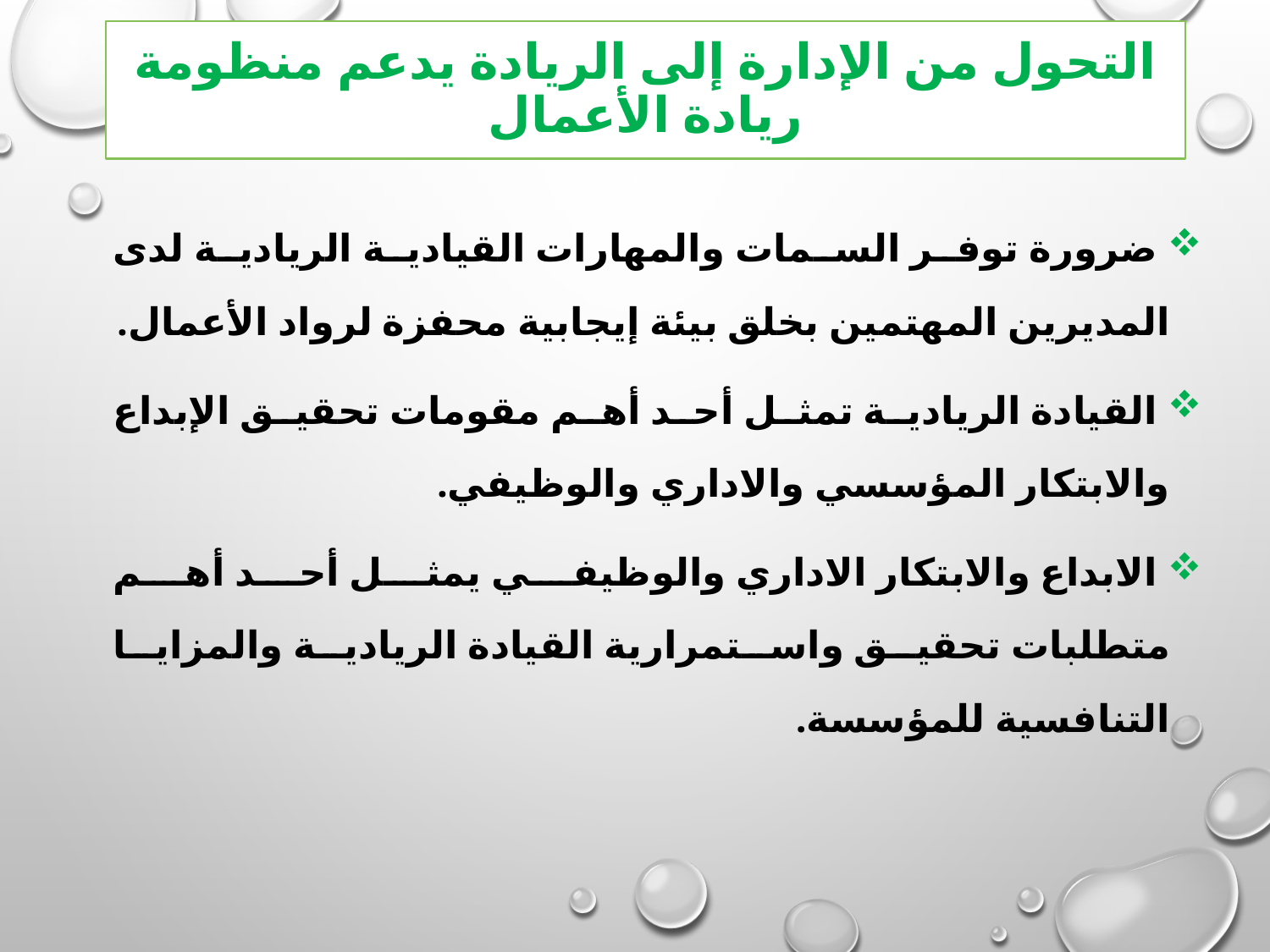

# التحول من الإدارة إلى الريادة يدعم منظومة ريادة الأعمال
 ضرورة توفر السمات والمهارات القيادية الريادية لدى المديرين المهتمين بخلق بيئة إيجابية محفزة لرواد الأعمال.
 القيادة الريادية تمثل أحد أهم مقومات تحقيق الإبداع والابتكار المؤسسي والاداري والوظيفي.
 الابداع والابتكار الاداري والوظيفي يمثل أحد أهم متطلبات تحقيق واستمرارية القيادة الريادية والمزايا التنافسية للمؤسسة.